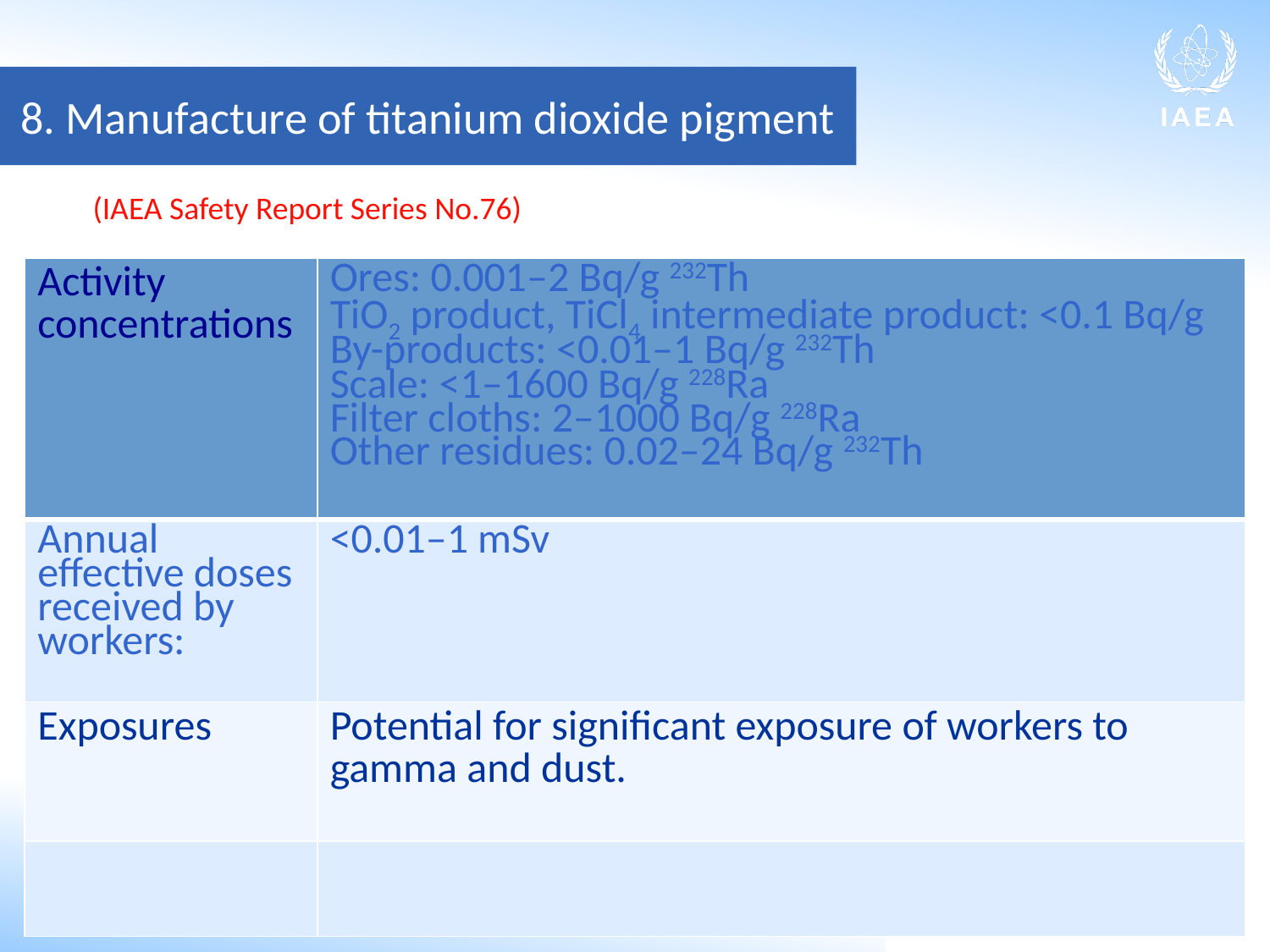

8. Manufacture of titanium dioxide pigment
(IAEA Safety Report Series No.76)
| Activity concentrations | Ores: 0.001–2 Bq/g 232Th TiO2 product, TiCl4 intermediate product: <0.1 Bq/g By-products: <0.01–1 Bq/g 232Th Scale: <1–1600 Bq/g 228Ra Filter cloths: 2–1000 Bq/g 228Ra Other residues: 0.02–24 Bq/g 232Th |
| --- | --- |
| Annual effective doses received by workers: | <0.01–1 mSv |
| Exposures | Potential for significant exposure of workers to gamma and dust. |
|  |  |